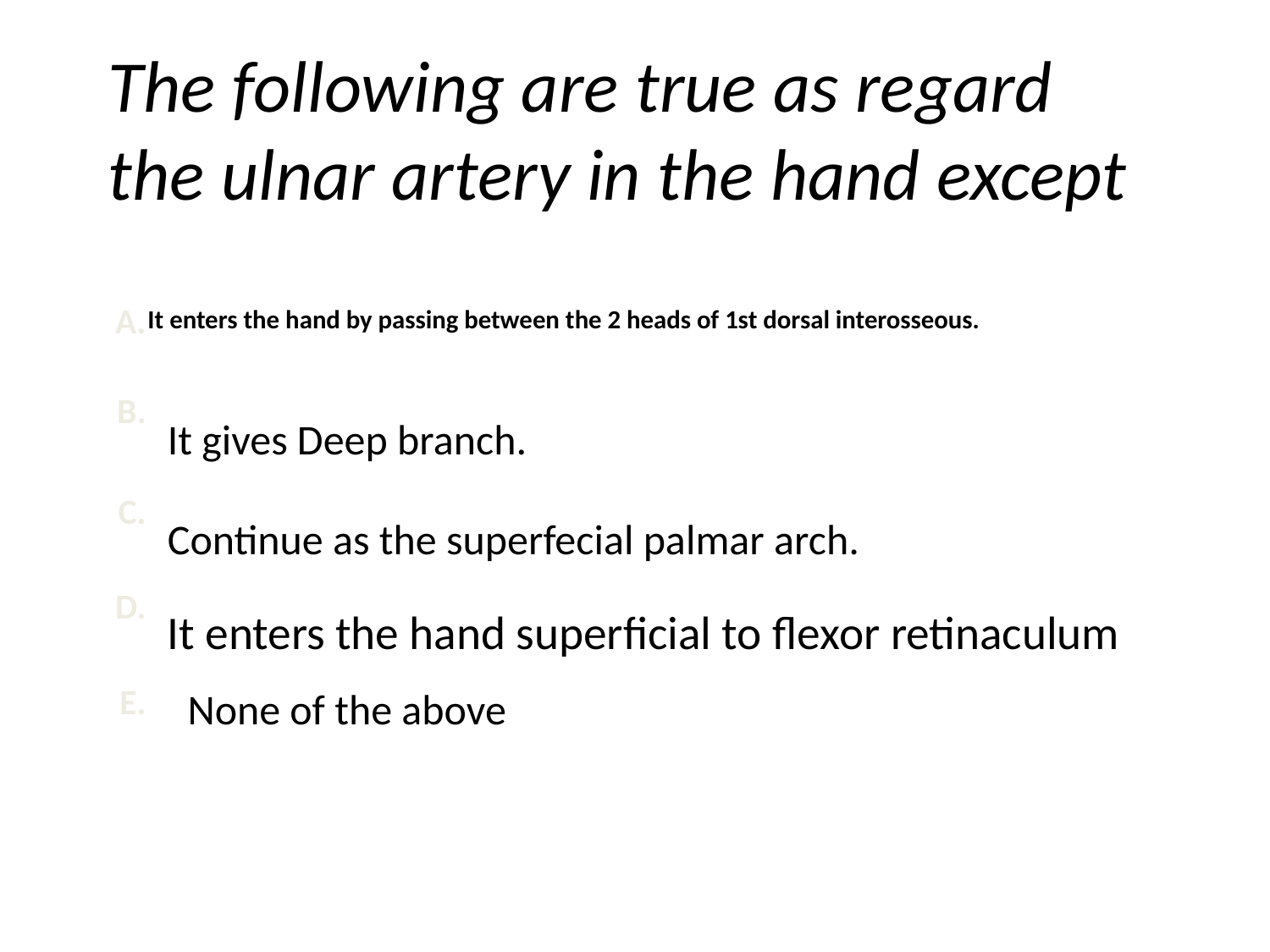

# The following are true as regard the ulnar artery in the hand except
It enters the hand by passing between the 2 heads of 1st dorsal interosseous.

It gives Deep branch.

Continue as the superfecial palmar arch.

It enters the hand superficial to flexor retinaculum

None of the above